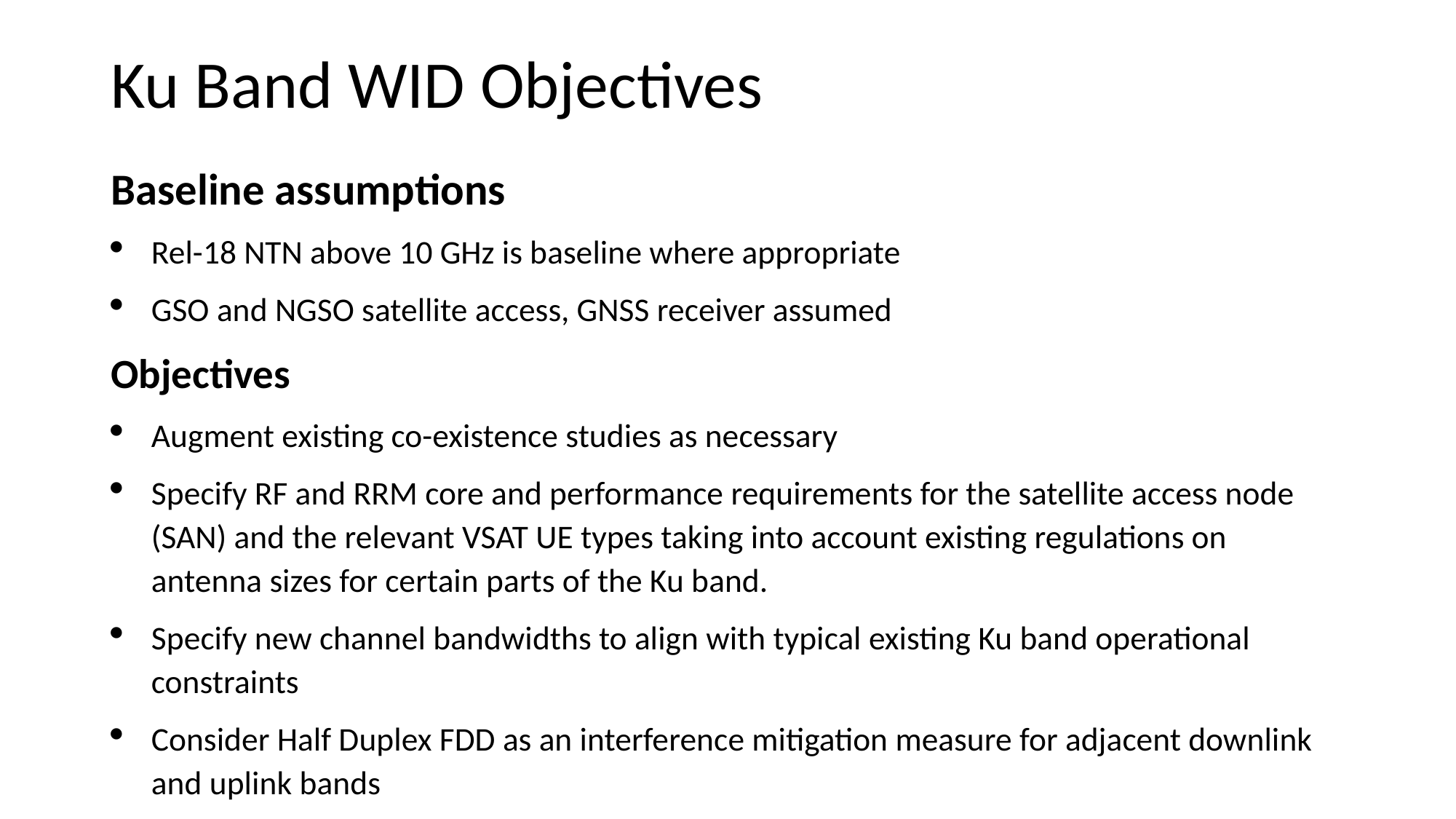

# Ku Band WID Objectives
Baseline assumptions
Rel-18 NTN above 10 GHz is baseline where appropriate
GSO and NGSO satellite access, GNSS receiver assumed
Objectives
Augment existing co-existence studies as necessary
Specify RF and RRM core and performance requirements for the satellite access node (SAN) and the relevant VSAT UE types taking into account existing regulations on antenna sizes for certain parts of the Ku band.
Specify new channel bandwidths to align with typical existing Ku band operational constraints
Consider Half Duplex FDD as an interference mitigation measure for adjacent downlink and uplink bands